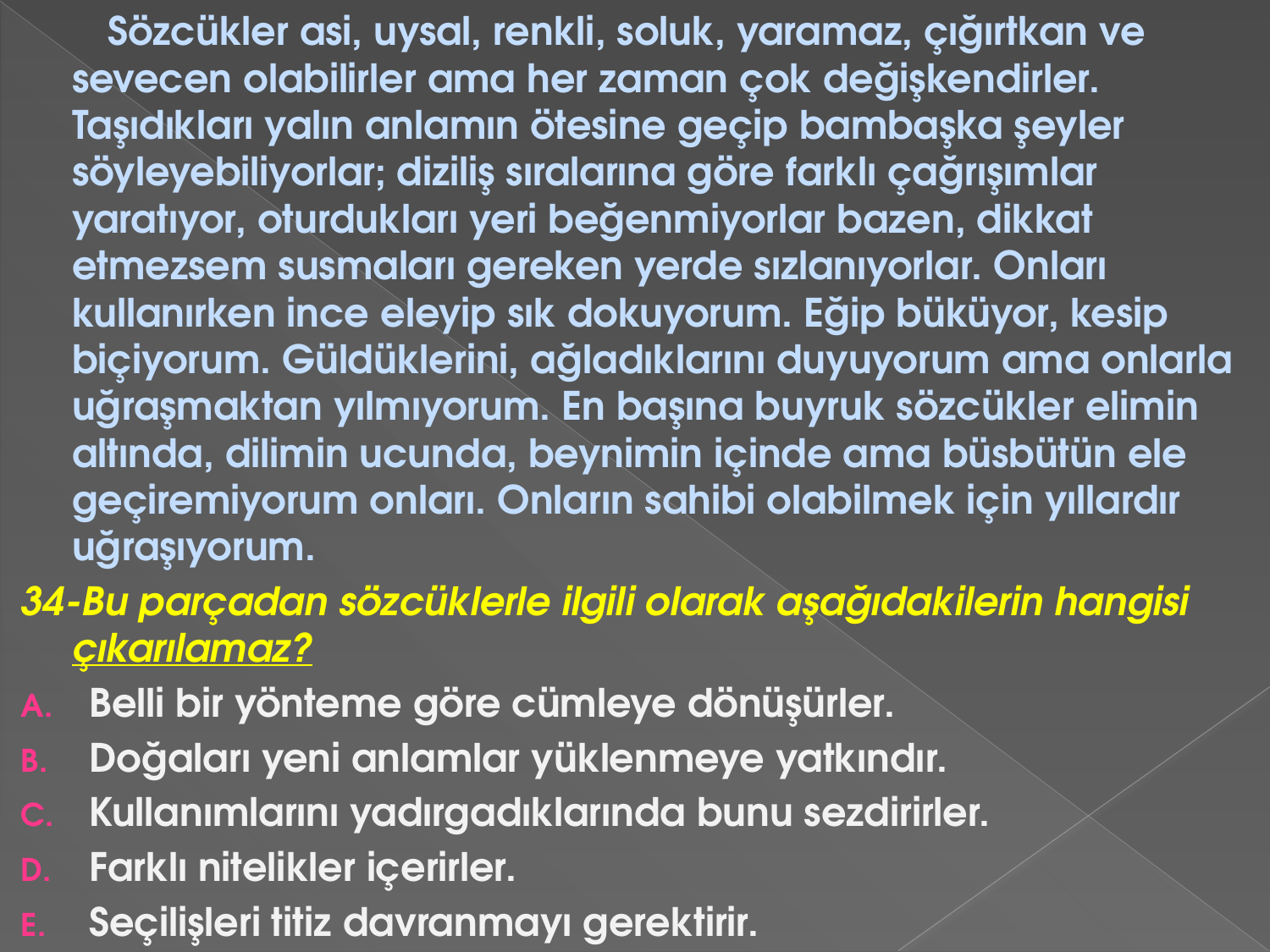

Sözcükler asi, uysal, renkli, soluk, yaramaz, çığırtkan ve sevecen olabilirler ama her zaman çok değişkendirler. Taşıdıkları yalın anlamın ötesine geçip bambaşka şeyler söyleyebiliyorlar; diziliş sıralarına göre farklı çağrışımlar yaratıyor, oturdukları yeri beğenmiyorlar bazen, dikkat etmezsem susmaları gereken yerde sızlanıyorlar. Onları kullanırken ince eleyip sık dokuyorum. Eğip büküyor, kesip biçiyorum. Güldüklerini, ağladıklarını duyuyorum ama onlarla uğraşmaktan yılmıyorum. En başına buyruk sözcükler elimin altında, dilimin ucunda, beynimin içinde ama büsbütün ele geçiremiyorum onları. Onların sahibi olabilmek için yıllardır uğraşıyorum.
34-Bu parçadan sözcüklerle ilgili olarak aşağıdakilerin hangisi çıkarılamaz?
Belli bir yönteme göre cümleye dönüşürler.
Doğaları yeni anlamlar yüklenmeye yatkındır.
Kullanımlarını yadırgadıklarında bunu sezdirirler.
Farklı nitelikler içerirler.
Seçilişleri titiz davranmayı gerektirir.